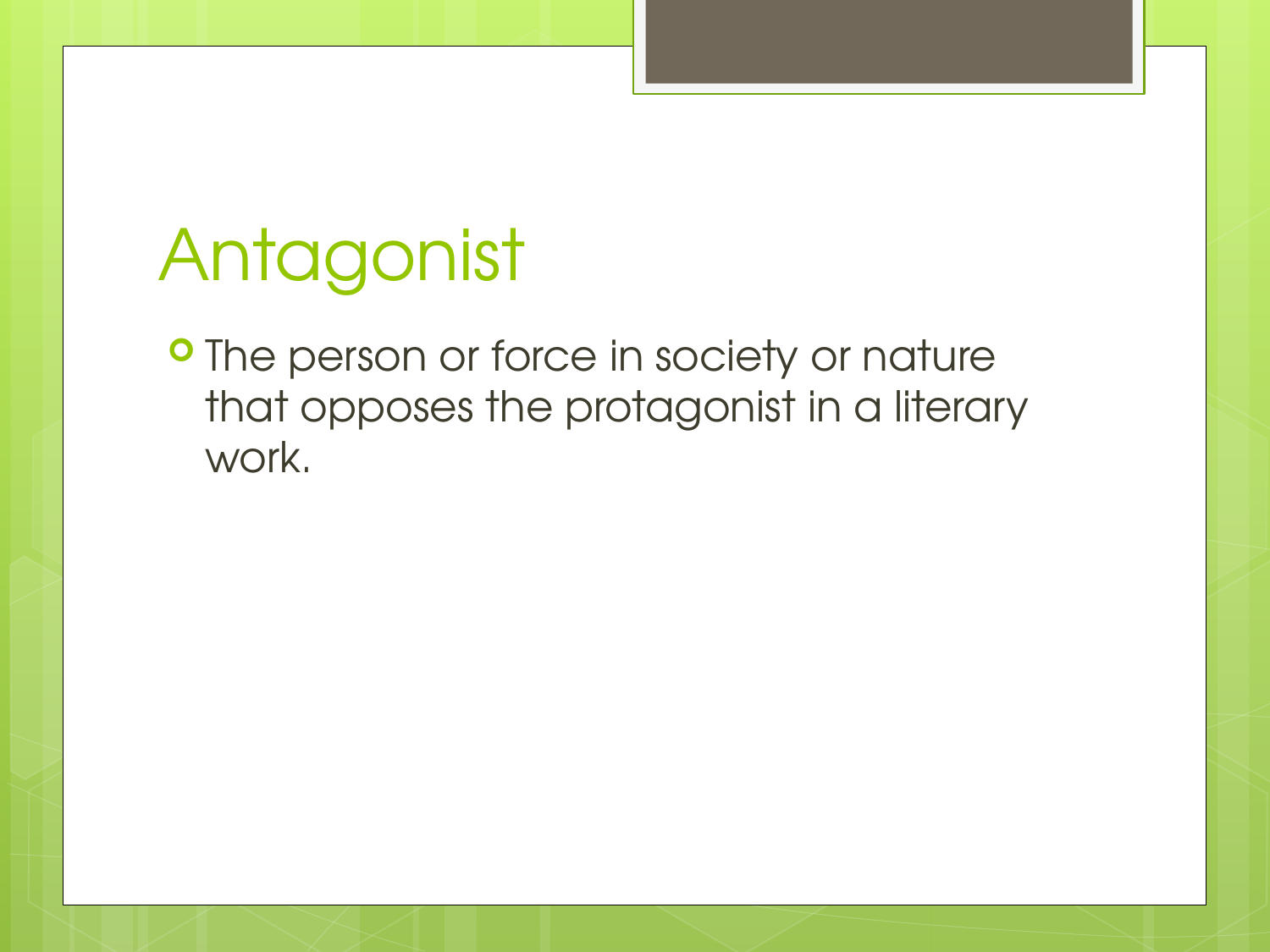

# Antagonist
The person or force in society or nature that opposes the protagonist in a literary work.